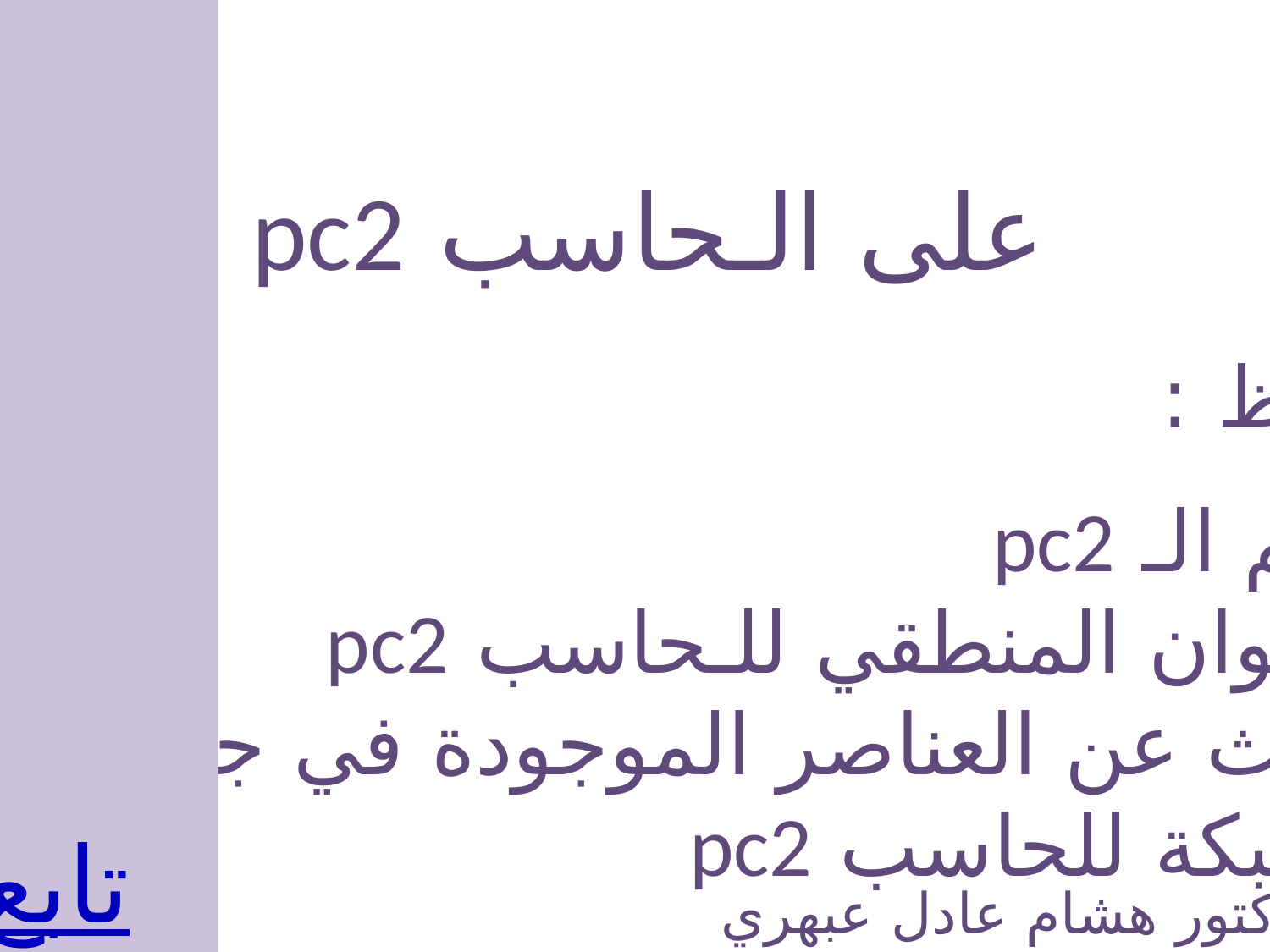

على الـحاسب pc2
نلاحظ :

اسم الـ pc2
العنوان المنطقي للـحاسب pc2
نبحث عن العناصر الموجودة في جوار
 الشبكة للحاسب pc2
تابع
الدكتور هشام عادل عبهري